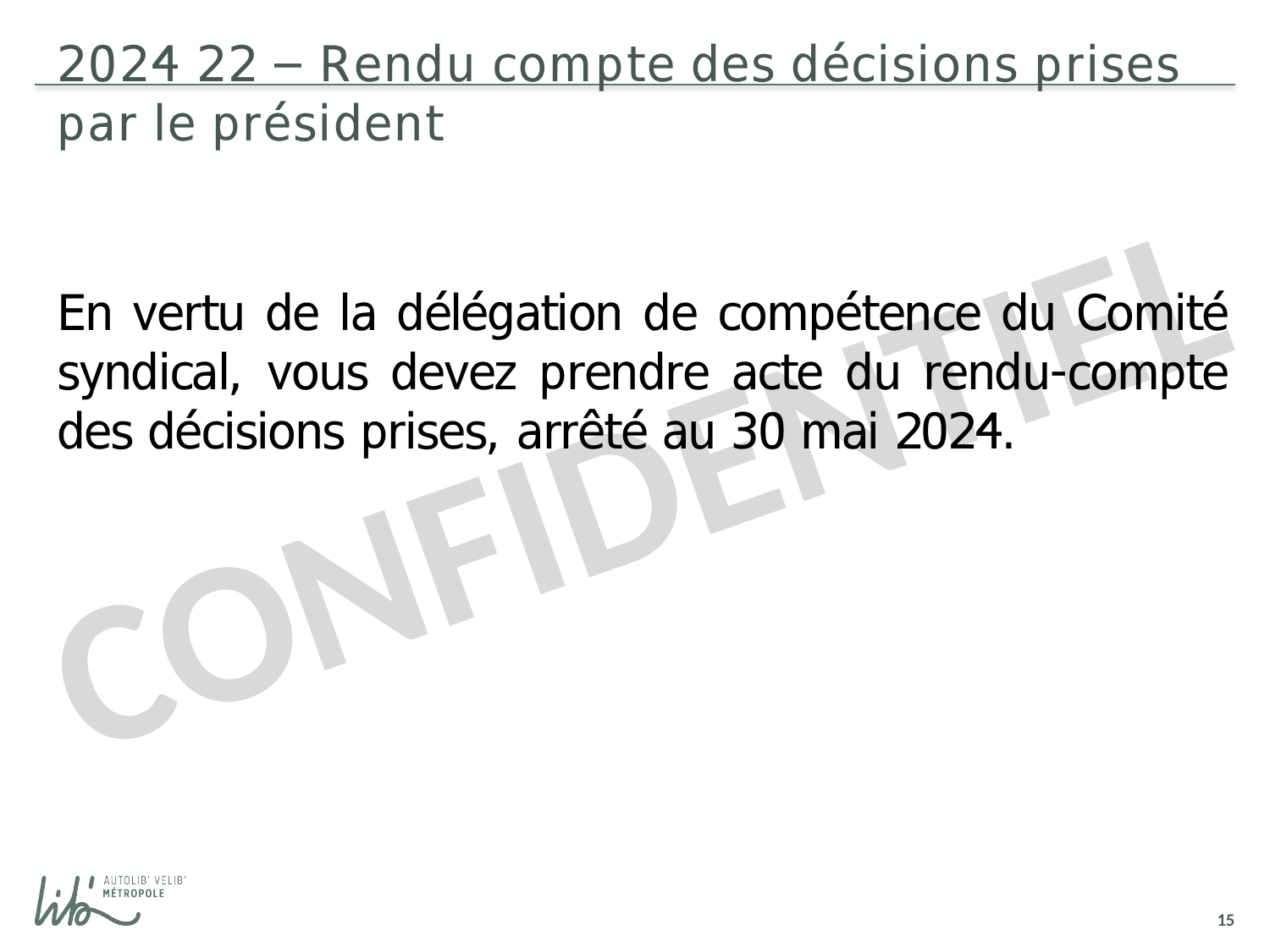

2024 22 – Rendu compte des décisions prises par le président
En vertu de la délégation de compétence du Comité syndical, vous devez prendre acte du rendu-compte des décisions prises, arrêté au 30 mai 2024.